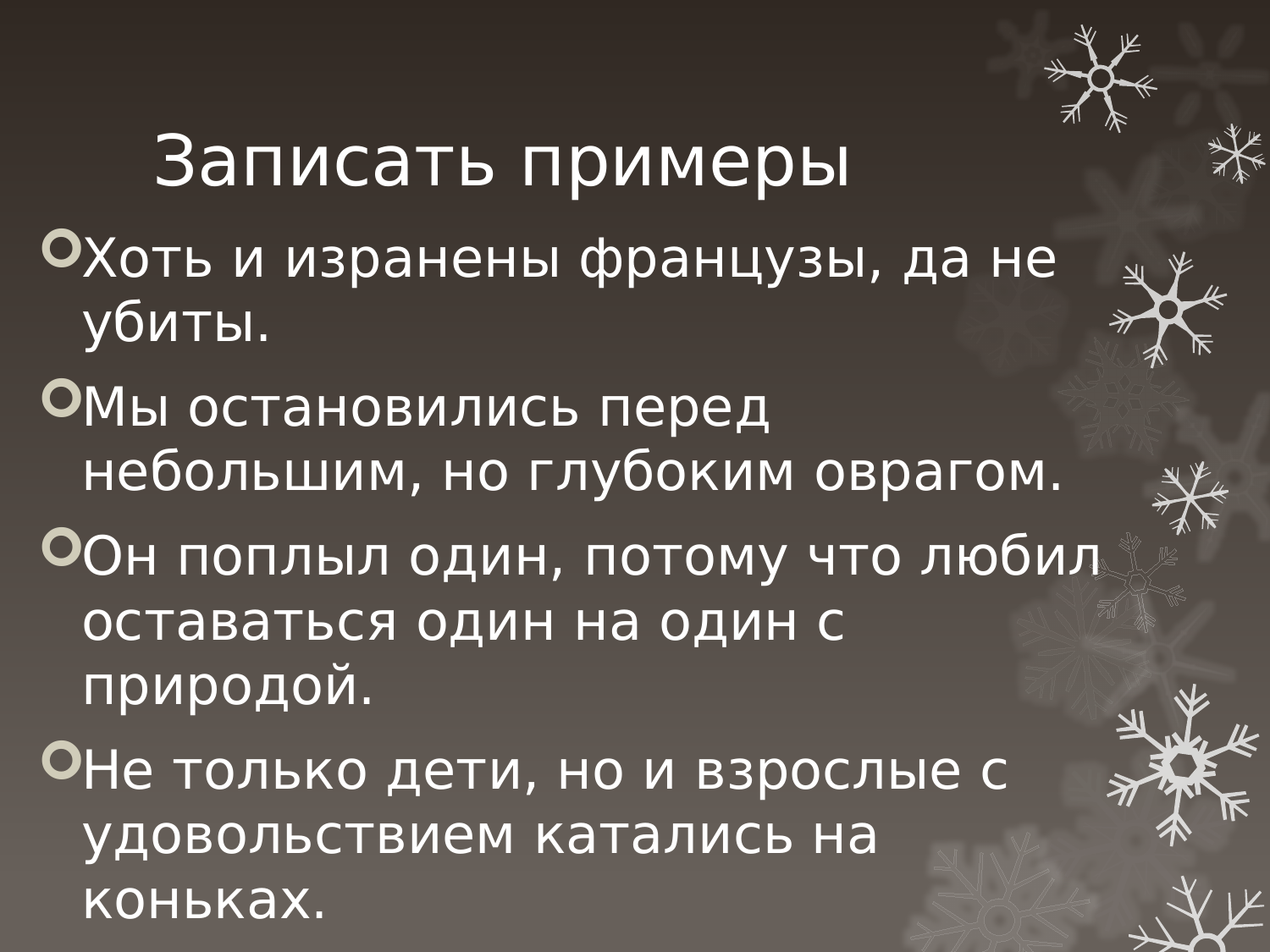

# Записать примеры
Хоть и изранены французы, да не убиты.
Мы остановились перед небольшим, но глубоким оврагом.
Он поплыл один, потому что любил оставаться один на один с природой.
Не только дети, но и взрослые с удовольствием катались на коньках.